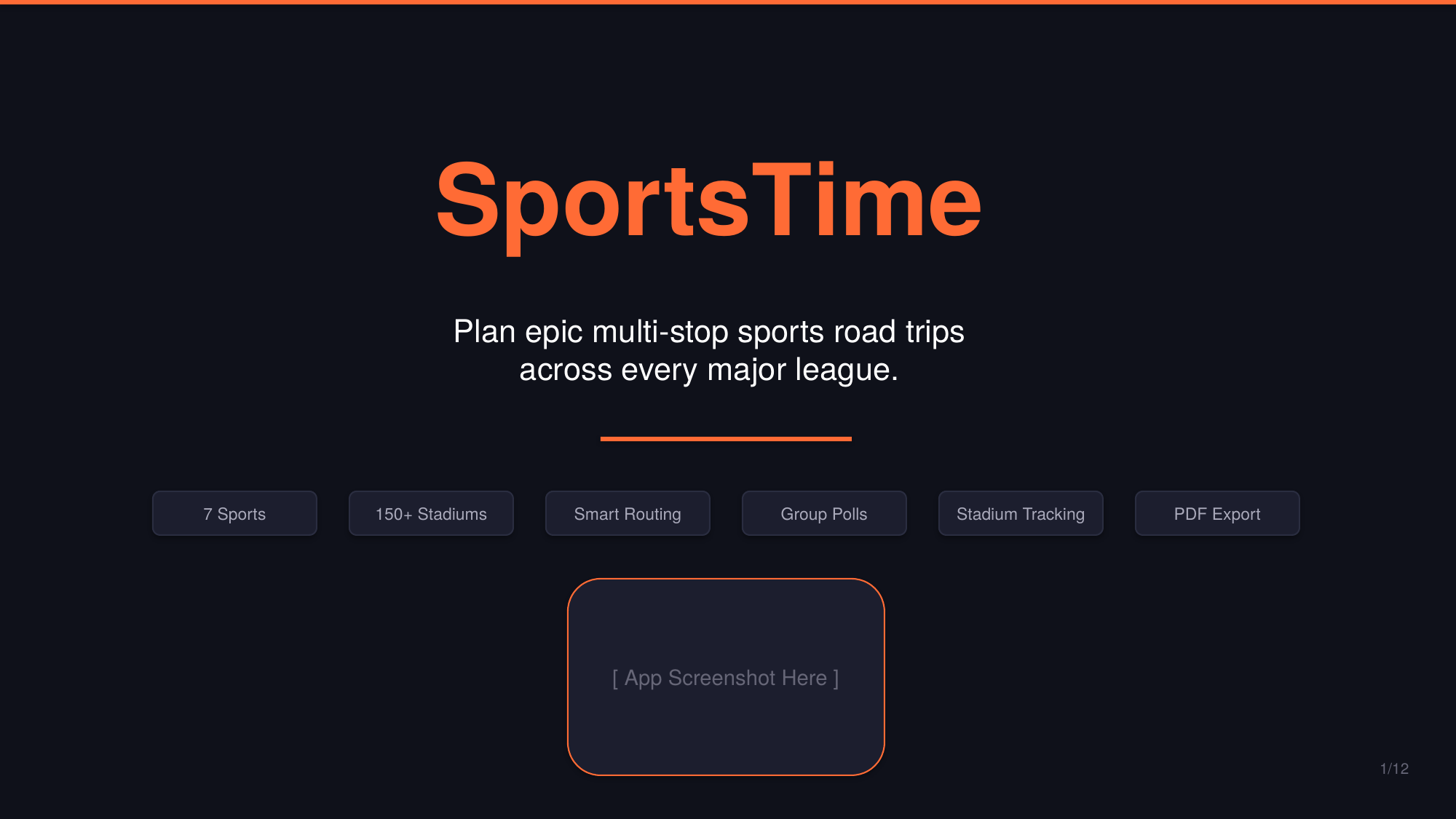

SportsTime
Plan epic multi-stop sports road trips
across every major league.

7 Sports
150+ Stadiums
Smart Routing
Group Polls
Stadium Tracking
PDF Export
[ App Screenshot Here ]
1/12